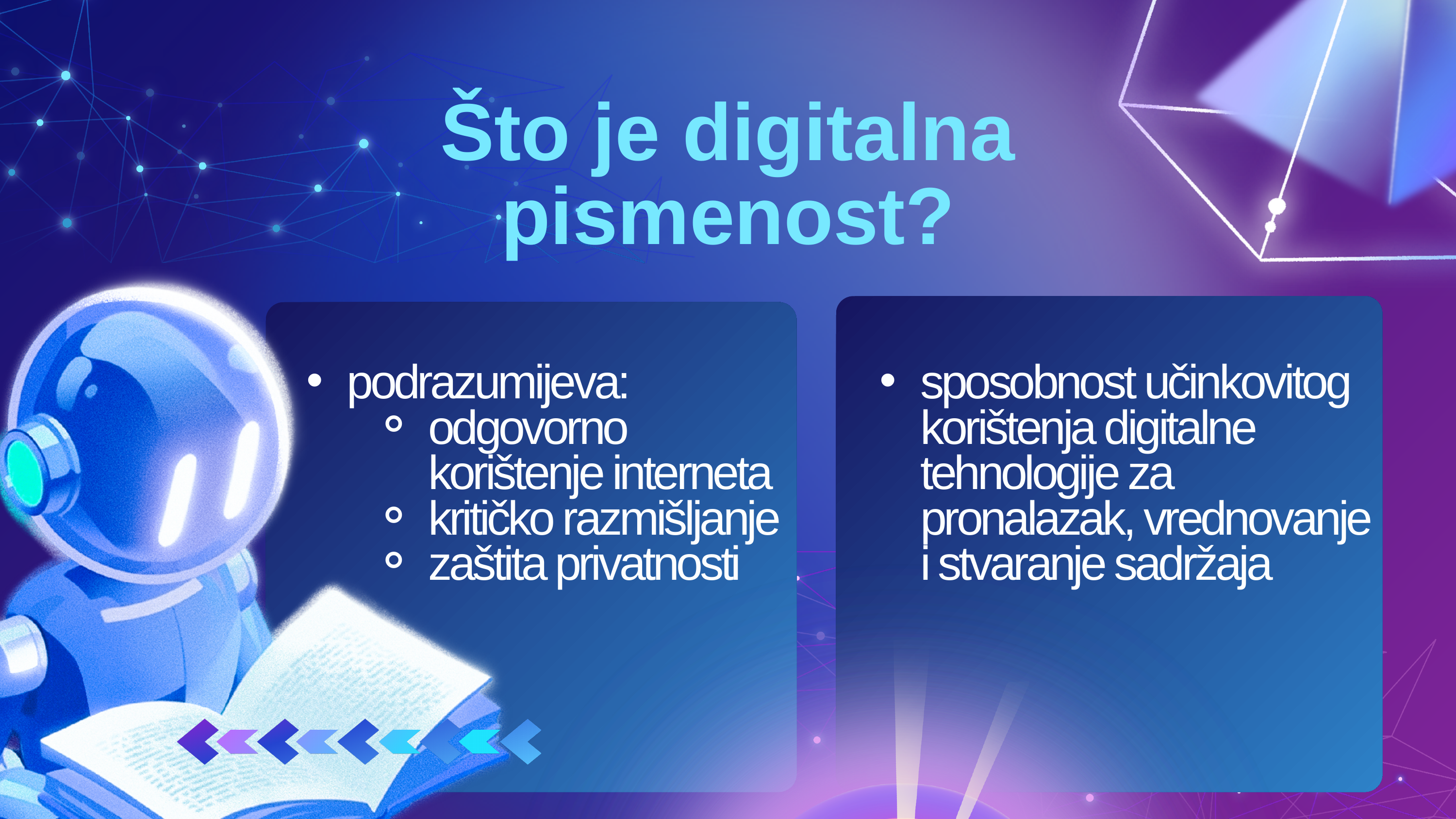

Što je digitalna pismenost?

podrazumijeva:
odgovorno korištenje interneta
kritičko razmišljanje
zaštita privatnosti
sposobnost učinkovitog korištenja digitalne tehnologije za pronalazak, vrednovanje i stvaranje sadržaja